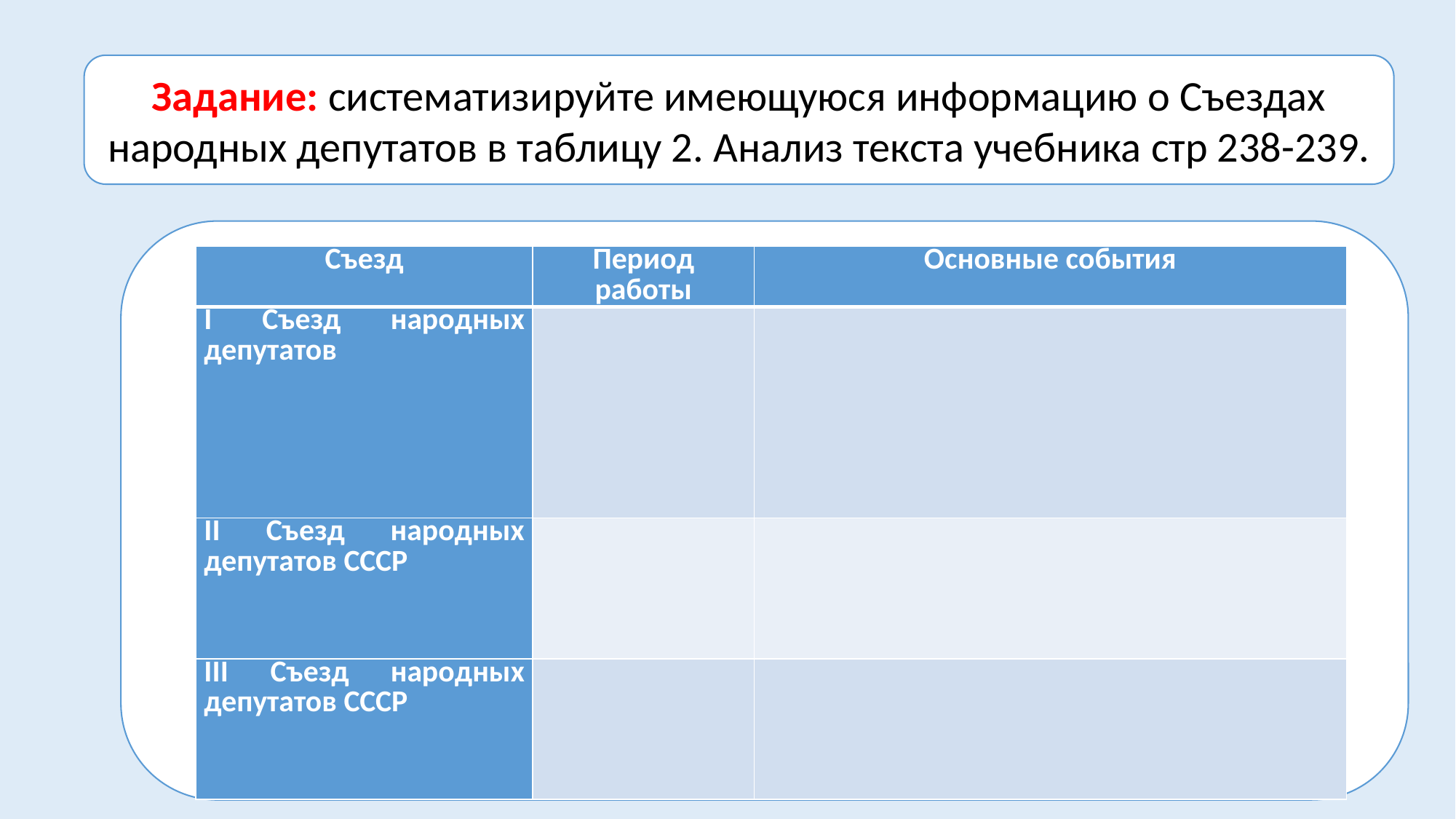

Задание: систематизируйте имеющуюся информацию о Съездах народных депутатов в таблицу 2. Анализ текста учебника стр 238-239.

| Съезд | Период работы | Основные события |
| --- | --- | --- |
| I Съезд народных депутатов |  |  |
| II Съезд народных депутатов СССР |  |  |
| III Съезд народных депутатов СССР |  |  |